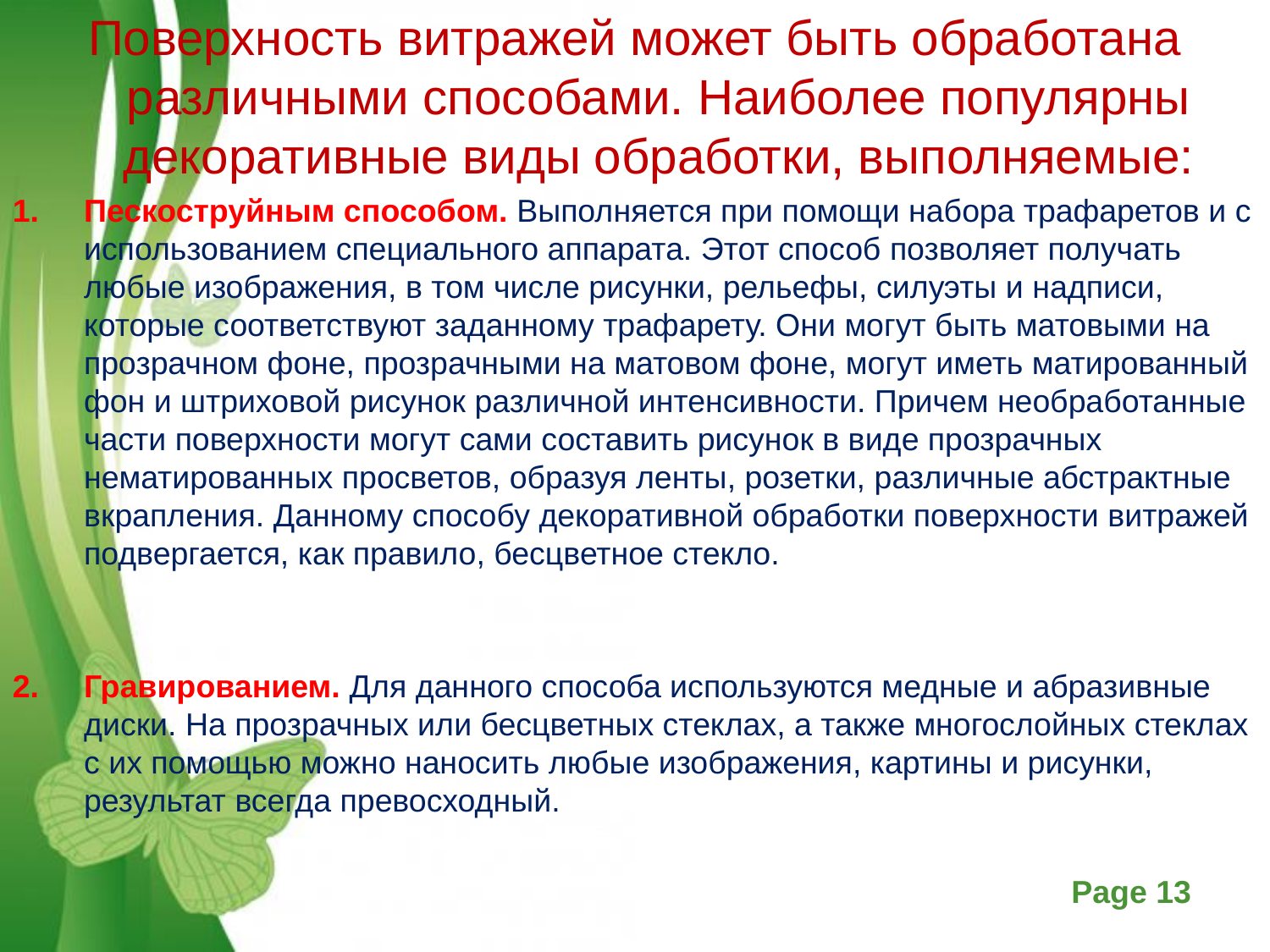

Поверхность витражей может быть обработана различными способами. Наиболее популярны декоративные виды обработки, выполняемые:
Пескоструйным способом. Выполняется при помощи набора трафаретов и с использованием специального аппарата. Этот способ позволяет получать любые изображения, в том числе рисунки, рельефы, силуэты и надписи, которые соответствуют заданному трафарету. Они могут быть матовыми на прозрачном фоне, прозрачными на матовом фоне, могут иметь матированный фон и штриховой рисунок различной интенсивности. Причем необработанные части поверхности могут сами составить рисунок в виде прозрачных нематированных просветов, образуя ленты, розетки, различные абстрактные вкрапления. Данному способу декоративной обработки поверхности витражей подвергается, как правило, бесцветное стекло.

Гравированием. Для данного способа используются медные и абразивные диски. На прозрачных или бесцветных стеклах, а также многослойных стеклах с их помощью можно наносить любые изображения, картины и рисунки, результат всегда превосходный.
#